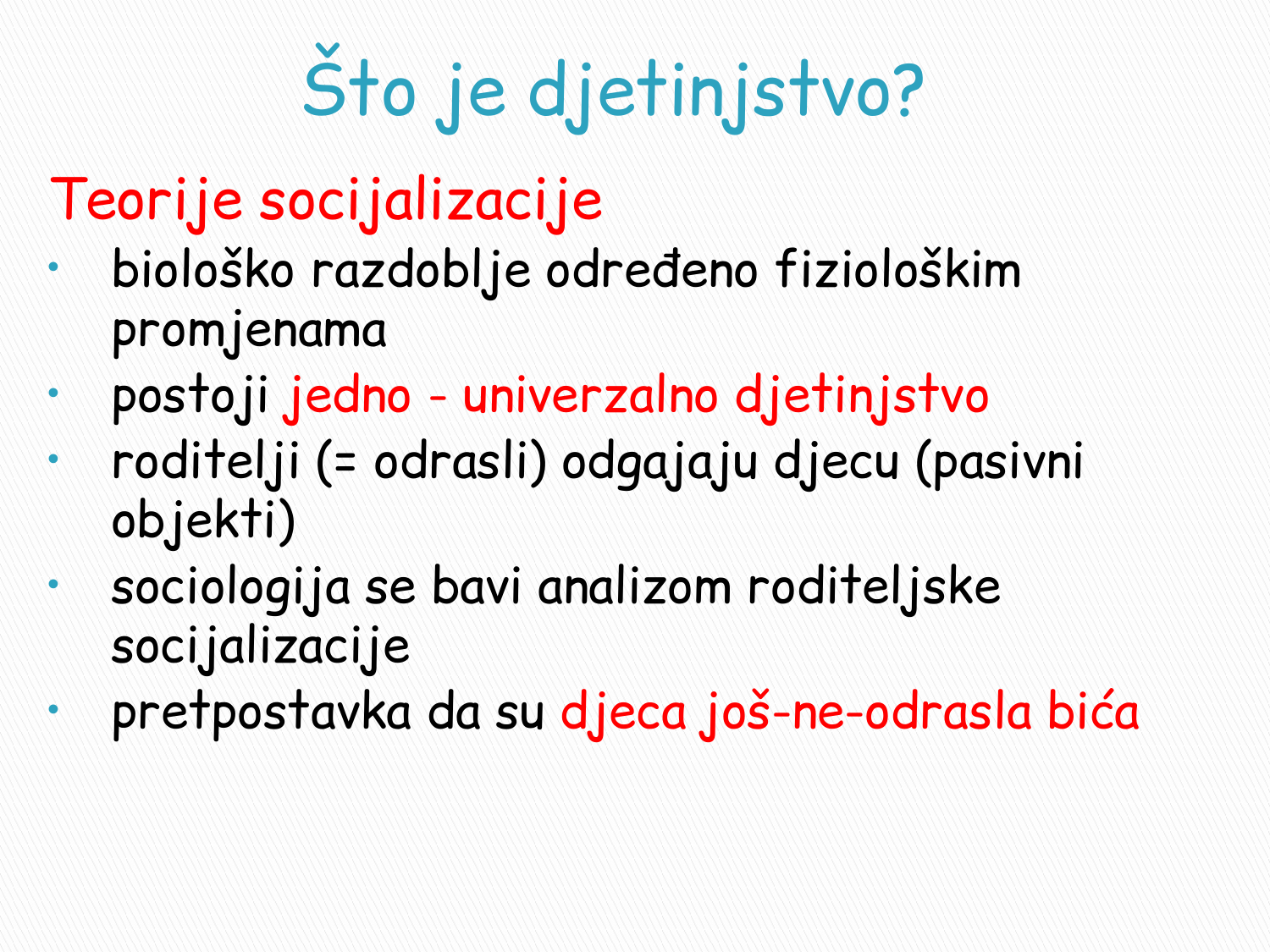

# Što je djetinjstvo?
Teorije socijalizacije
biološko razdoblje određeno fiziološkim promjenama
postoji jedno - univerzalno djetinjstvo
roditelji (= odrasli) odgajaju djecu (pasivni objekti)
sociologija se bavi analizom roditeljske socijalizacije
pretpostavka da su djeca još-ne-odrasla bića